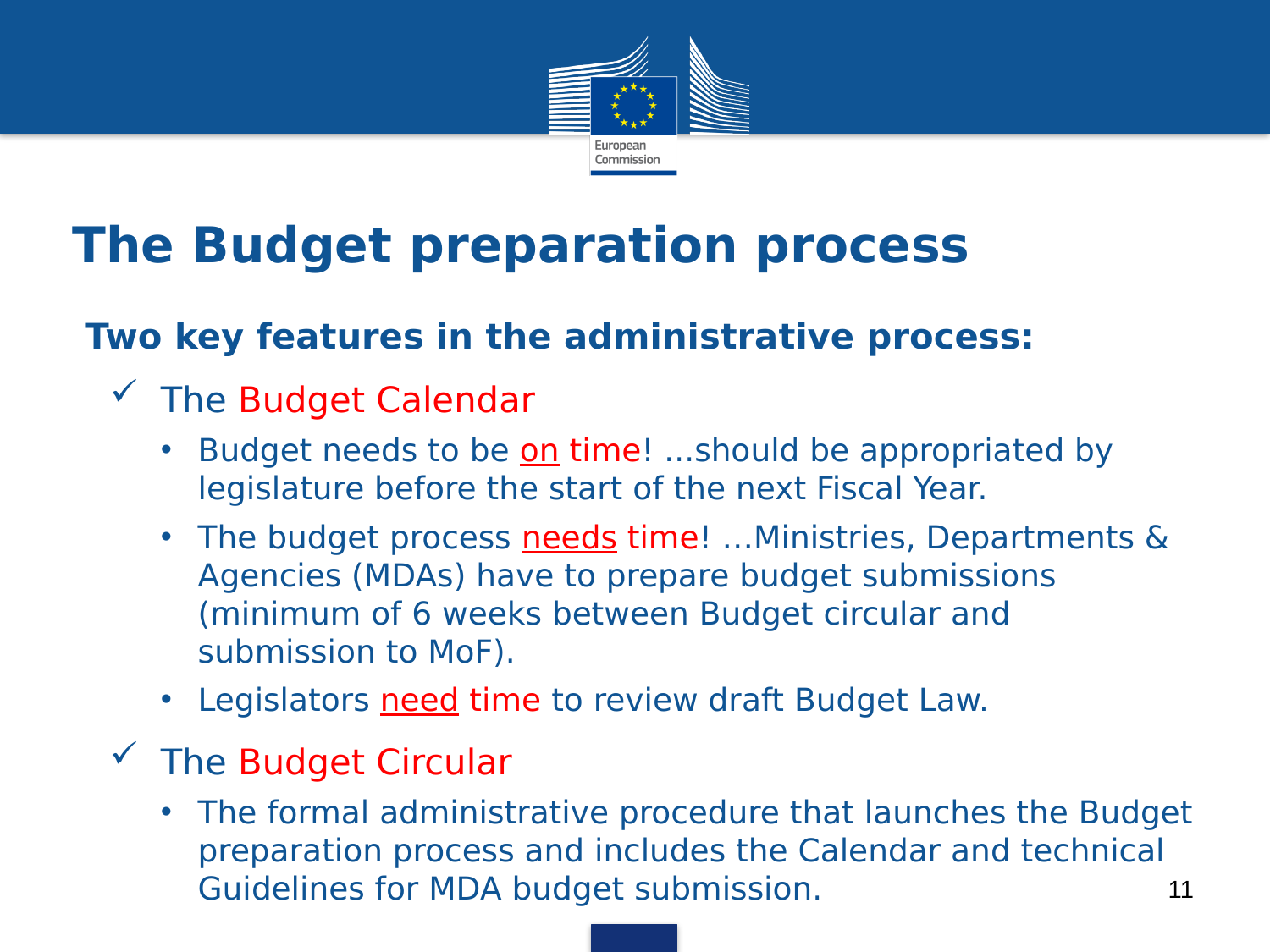

# The Budget preparation process
Two key features in the administrative process:
The Budget Calendar
Budget needs to be on time! ...should be appropriated by legislature before the start of the next Fiscal Year.
The budget process needs time! …Ministries, Departments & Agencies (MDAs) have to prepare budget submissions (minimum of 6 weeks between Budget circular and submission to MoF).
Legislators need time to review draft Budget Law.
The Budget Circular
The formal administrative procedure that launches the Budget preparation process and includes the Calendar and technical Guidelines for MDA budget submission.

11